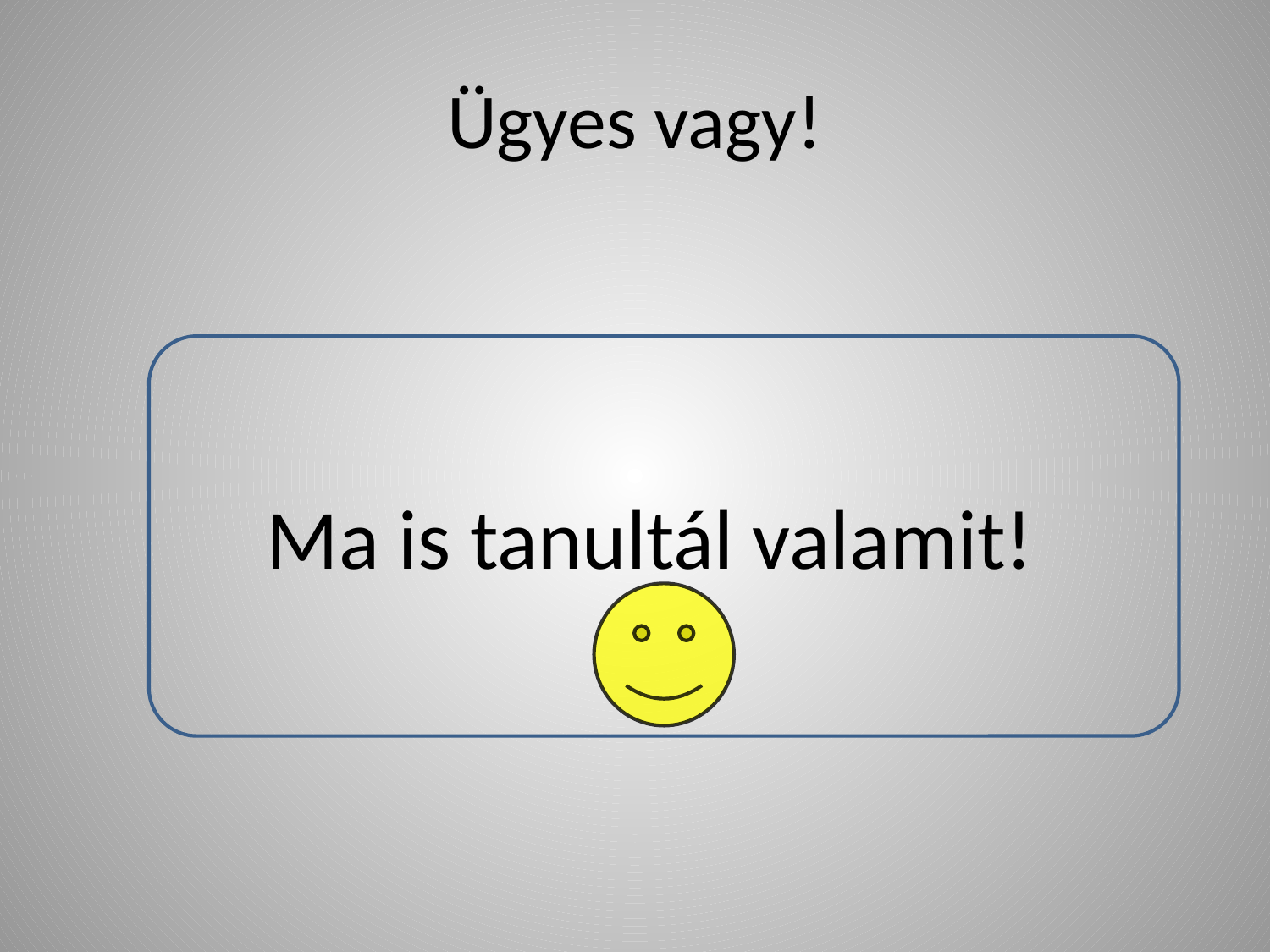

# Ügyes vagy!

Ma is tanultál valamit!